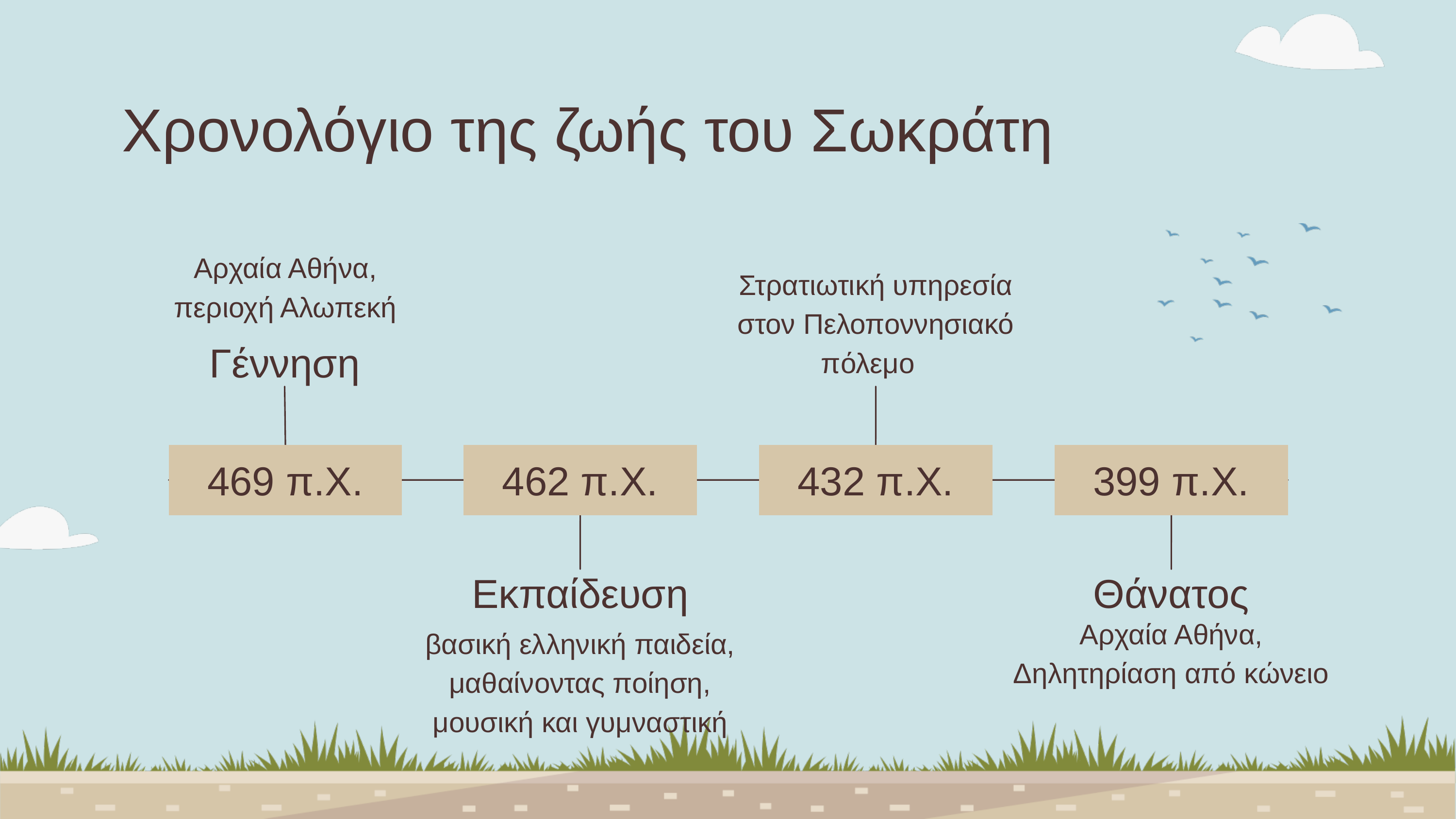

Χρονολόγιο της ζωής του Σωκράτη

Αρχαία Αθήνα, περιοχή Αλωπεκή
Στρατιωτική υπηρεσία στον Πελοποννησιακό πόλεμο
Γέννηση

469 π.Χ.

462 π.Χ.

432 π.Χ.

399 π.Χ.

Εκπαίδευση
Θάνατος
Αρχαία Αθήνα,
Δηλητηρίαση από κώνειο
βασική ελληνική παιδεία, μαθαίνοντας ποίηση, μουσική και γυμναστική